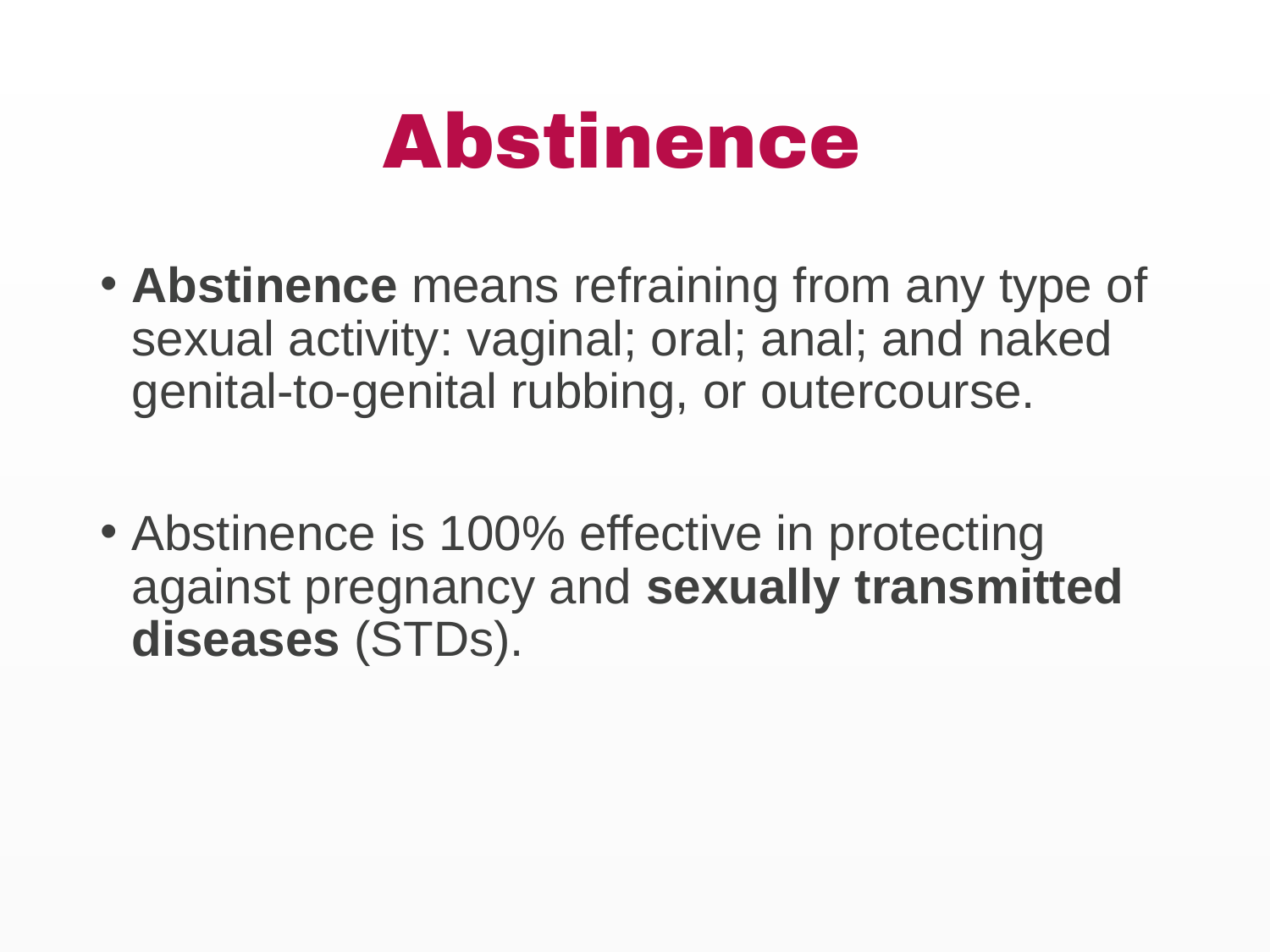

# Abstinence
Abstinence means refraining from any type of sexual activity: vaginal; oral; anal; and naked genital-to-genital rubbing, or outercourse.

Abstinence is 100% effective in protecting against pregnancy and sexually transmitted diseases (STDs).